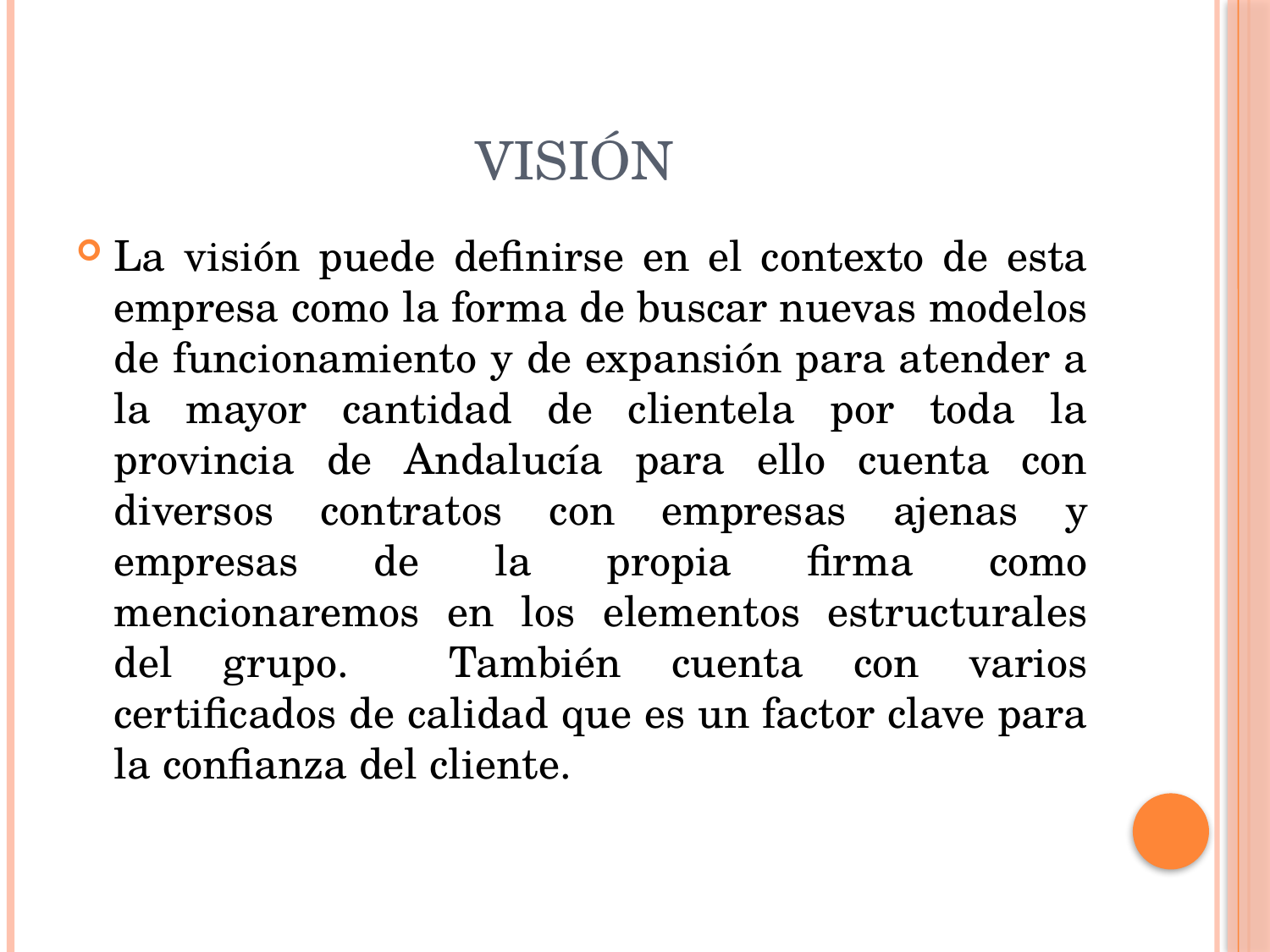

# Visión
La visión puede definirse en el contexto de esta empresa como la forma de buscar nuevas modelos de funcionamiento y de expansión para atender a la mayor cantidad de clientela por toda la provincia de Andalucía para ello cuenta con diversos contratos con empresas ajenas y empresas de la propia firma como mencionaremos en los elementos estructurales del grupo.  También cuenta con varios certificados de calidad que es un factor clave para la confianza del cliente.